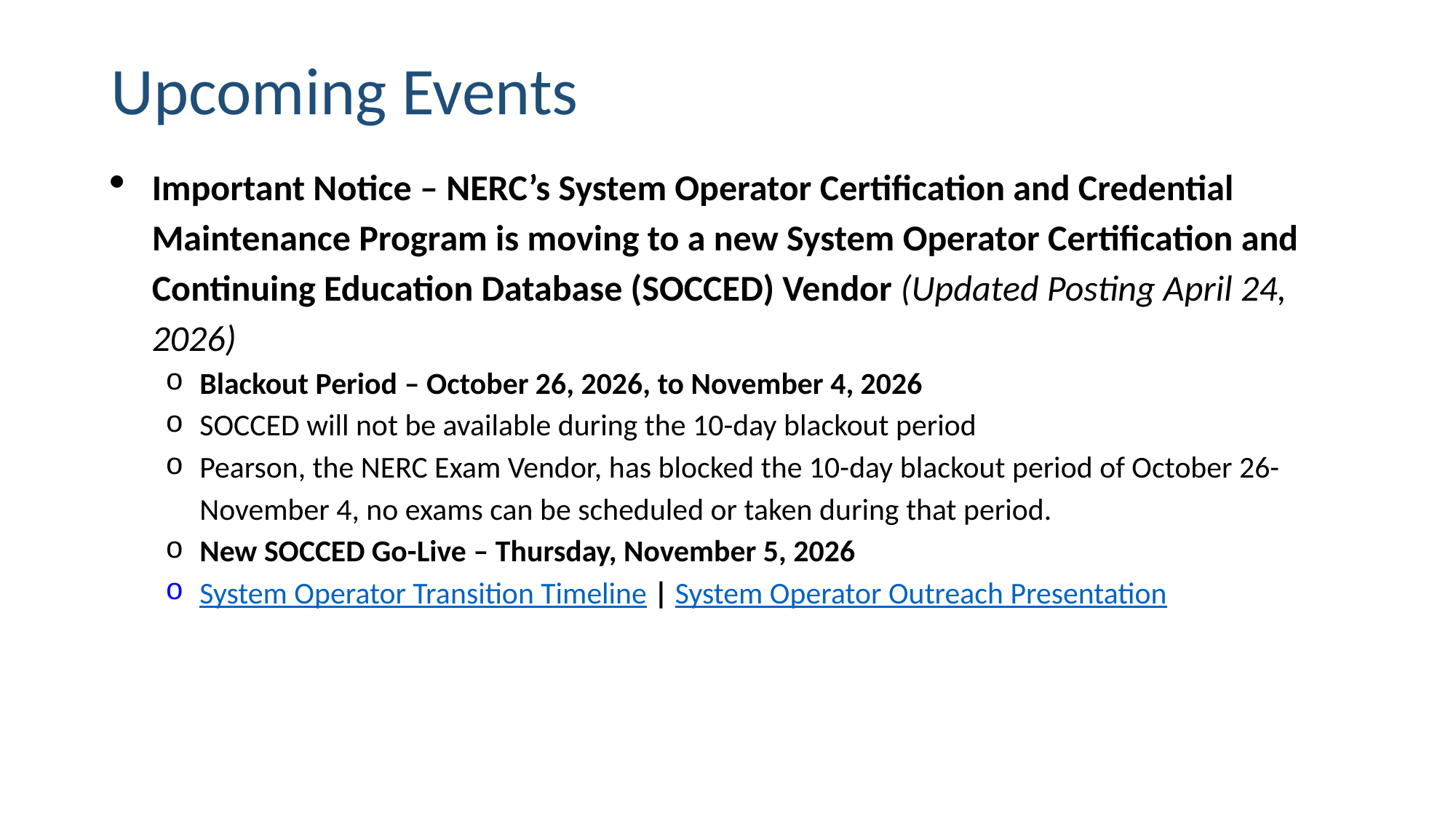

# Upcoming Events
Important Notice – NERC’s System Operator Certification and Credential Maintenance Program is moving to a new System Operator Certification and Continuing Education Database (SOCCED) Vendor (Updated Posting April 24, 2026)
Blackout Period – October 26, 2026, to November 4, 2026
SOCCED will not be available during the 10-day blackout period
Pearson, the NERC Exam Vendor, has blocked the 10-day blackout period of October 26-November 4, no exams can be scheduled or taken during that period.
New SOCCED Go-Live – Thursday, November 5, 2026
System Operator Transition Timeline | System Operator Outreach Presentation